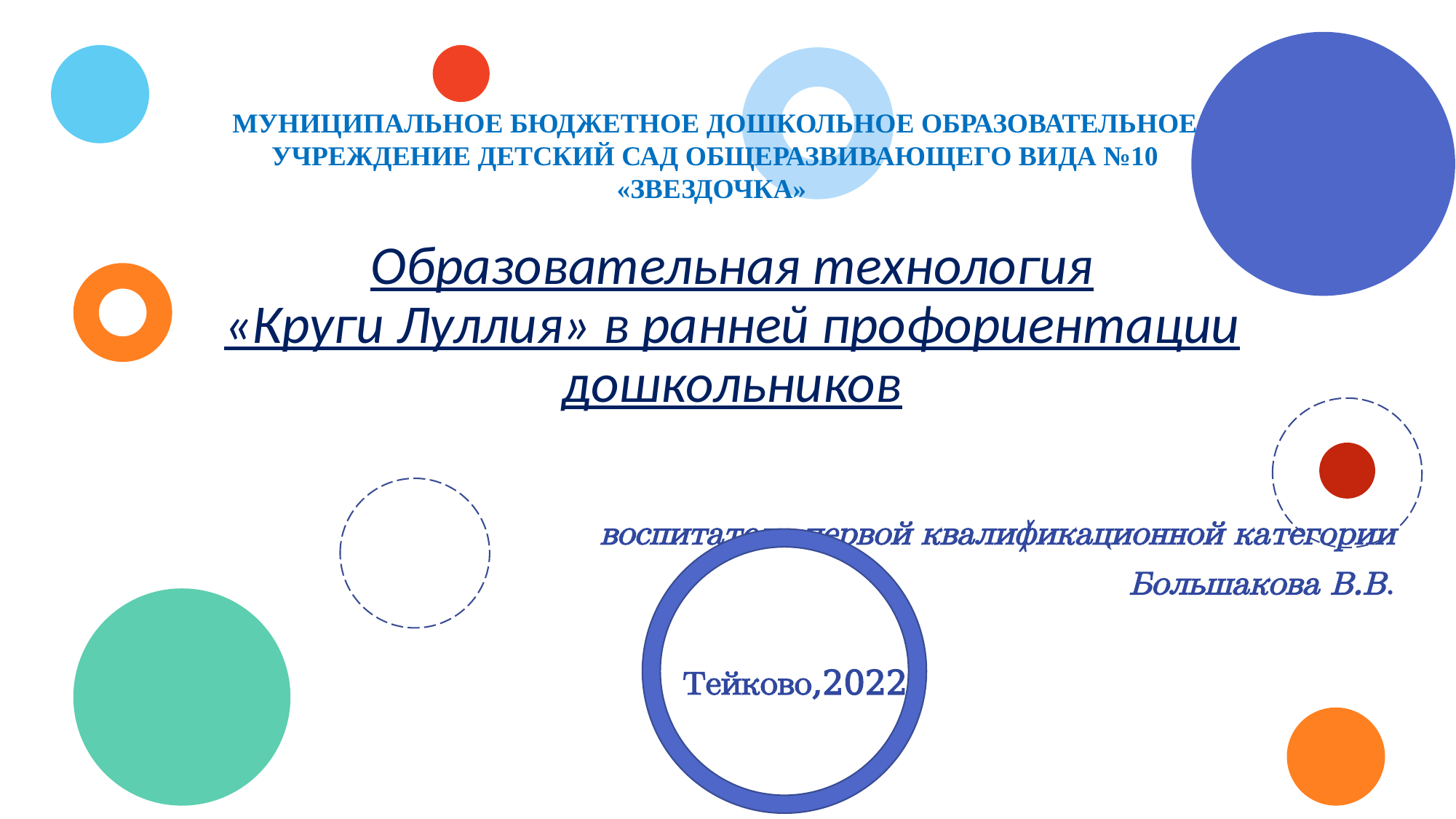

МУНИЦИПАЛЬНОЕ БЮДЖЕТНОЕ ДОШКОЛЬНОЕ ОБРАЗОВАТЕЛЬНОЕ УЧРЕЖДЕНИЕ ДЕТСКИЙ САД ОБЩЕРАЗВИВАЮЩЕГО ВИДА №10 «ЗВЕЗДОЧКА»
# Образовательная технология «Круги Луллия» в ранней профориентации дошкольников

воспитатель первой квалификационной категории
Большакова В.В.

Тейково,2022